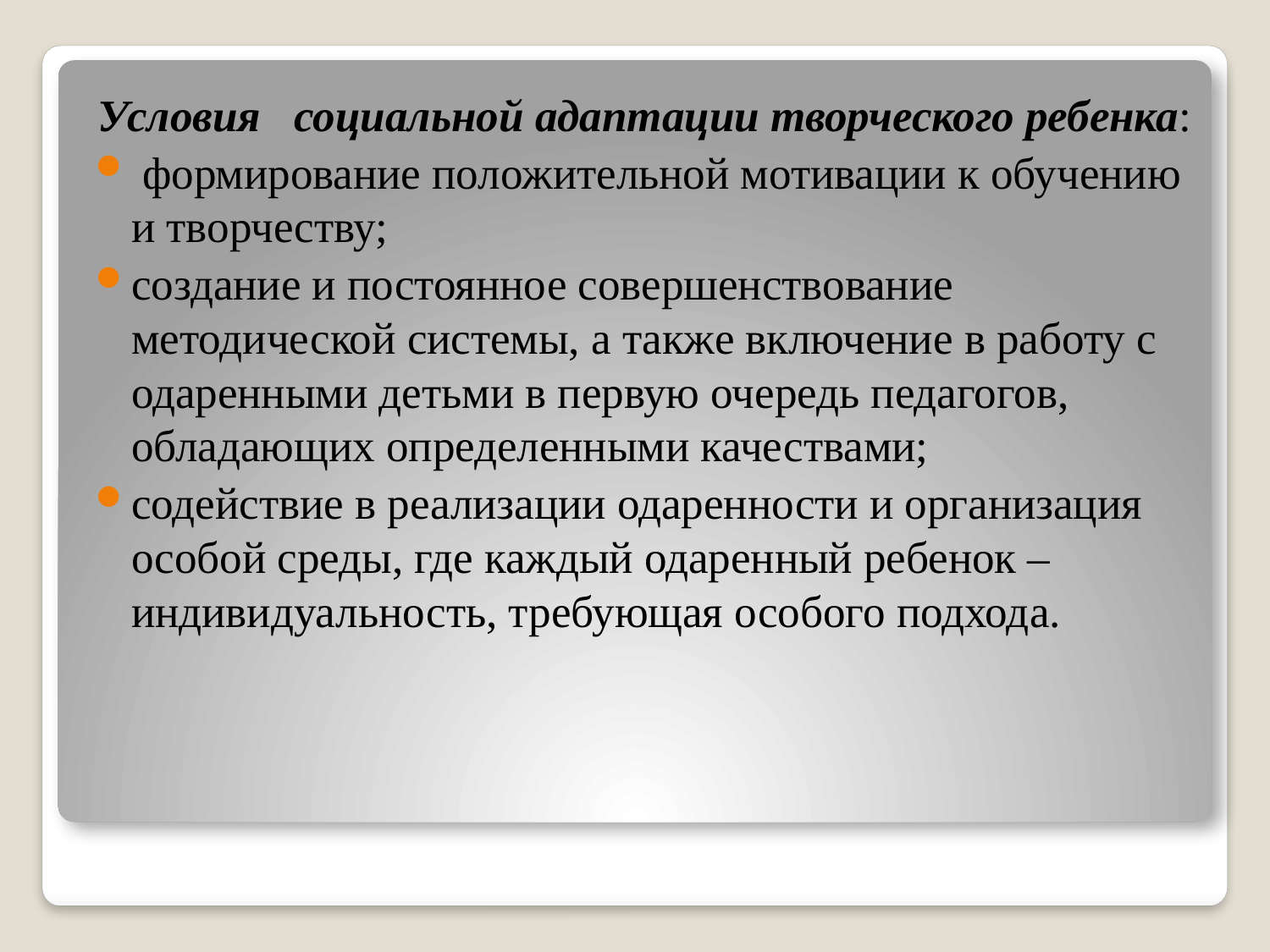

Условия   социальной адаптации творческого ребенка:
 формирование положительной мотивации к обучению и творчеству;
создание и постоянное совершенствование методической системы, а также включение в работу с одаренными детьми в первую очередь педагогов, обладающих определенными качествами;
содействие в реализации одаренности и организация особой среды, где каждый одаренный ребенок – индивидуальность, требующая особого подхода.

#